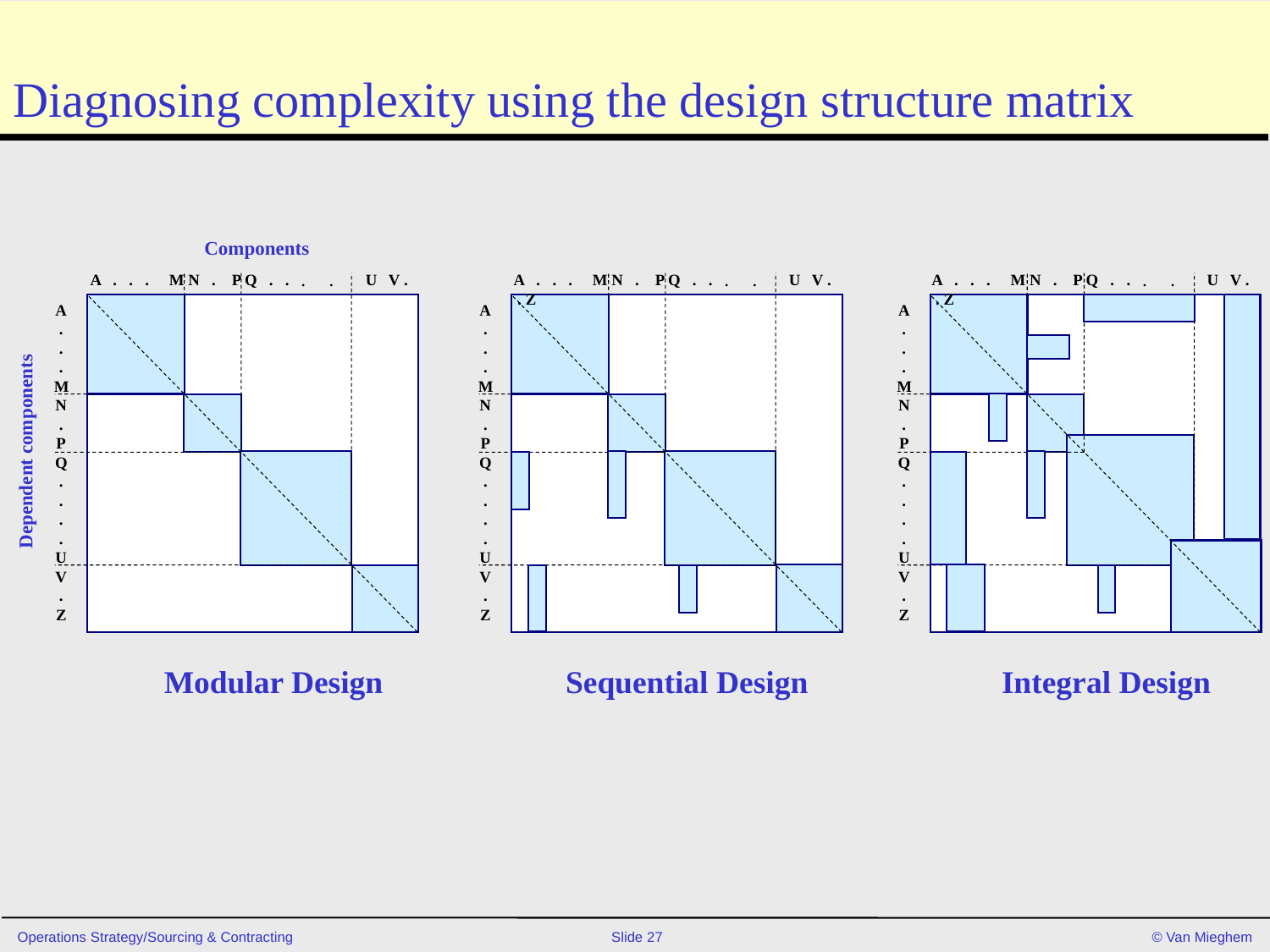

# Diagnosing complexity using the design structure matrix
Components
A   .   .   .     M N   .    P Q   .   .   .   .    U   V .   . Z
A   .   .   .     M N   .    P Q   .   .   .   .    U   V .   . Z
A   .   .   .     M N   .    P Q   .   .   .   .    U   V .   . Z

A
.
.
.
M
N
.
P
Q
.
.
.
.
U
V
.
Z
A
.
.
.
M
N
.
P
Q
.
.
.
.
U
V
.
Z
A
.
.
.
M
N
.
P
Q
.
.
.
.
U
V
.
Z

Dependent components

Modular Design
Sequential Design
Integral Design